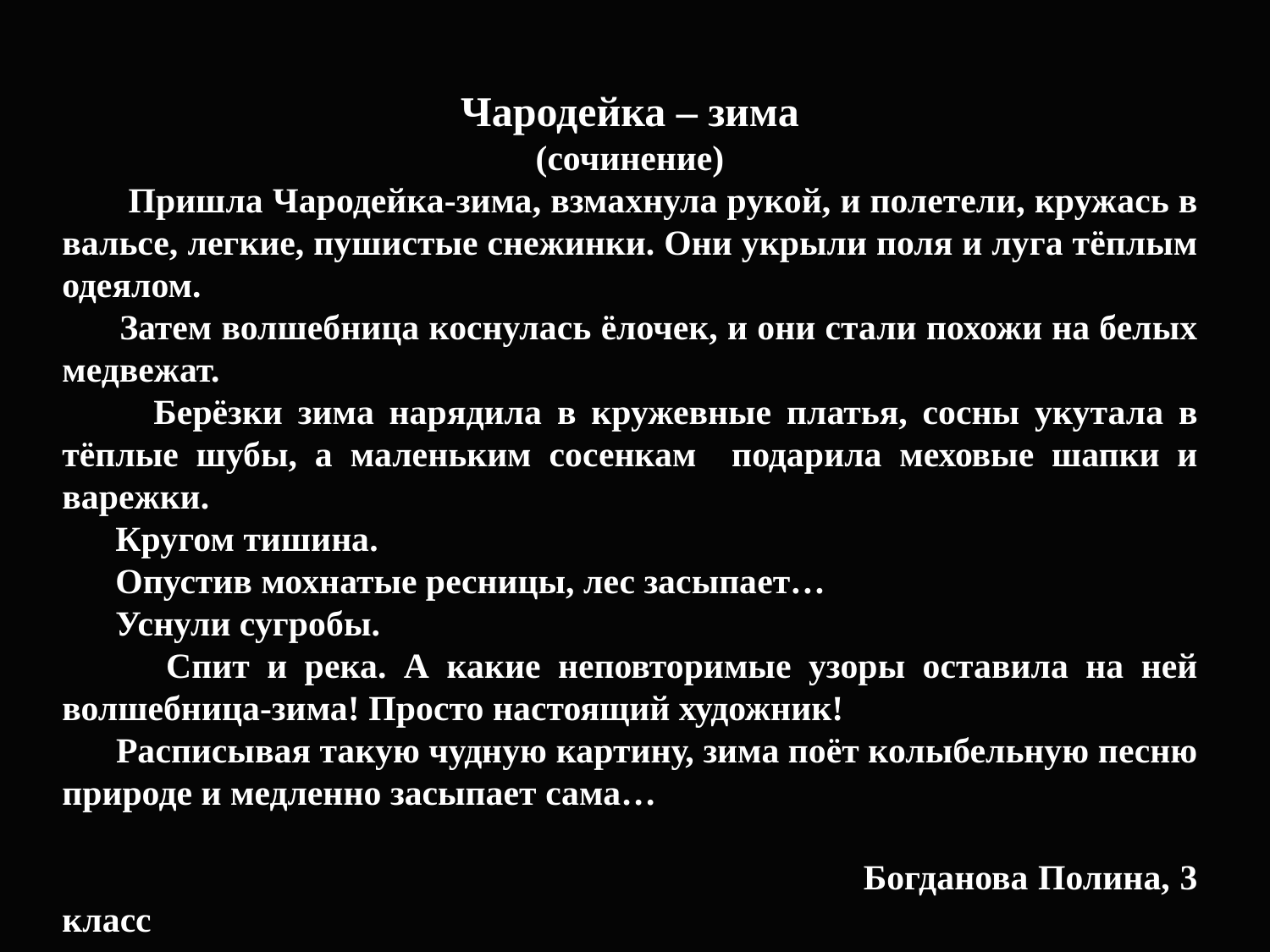

Чародейка – зима
(сочинение)
       Пришла Чародейка-зима, взмахнула рукой, и полетели, кружась в вальсе, легкие, пушистые снежинки. Они укрыли поля и луга тёплым одеялом.
      Затем волшебница коснулась ёлочек, и они стали похожи на белых медвежат.
      Берёзки зима нарядила в кружевные платья, сосны укутала в тёплые шубы, а маленьким сосенкам  подарила меховые шапки и варежки.
      Кругом тишина.
      Опустив мохнатые ресницы, лес засыпает…
      Уснули сугробы.
      Спит и река. А какие неповторимые узоры оставила на ней волшебница-зима! Просто настоящий художник!
      Расписывая такую чудную картину, зима поёт колыбельную песню природе и медленно засыпает сама…

                                                                                Богданова Полина, 3 класс